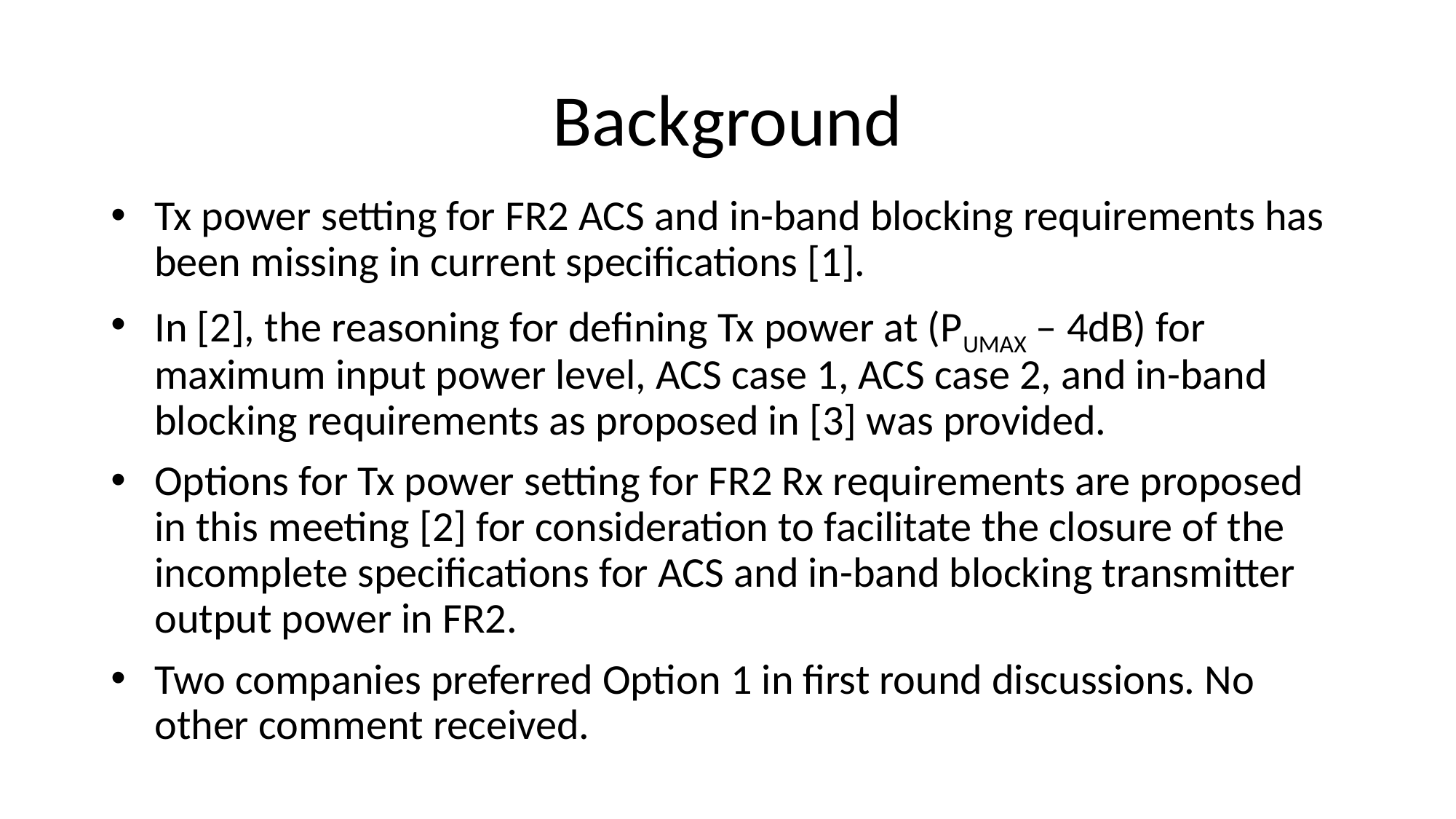

# Background
Tx power setting for FR2 ACS and in-band blocking requirements has been missing in current specifications [1].
In [2], the reasoning for defining Tx power at (PUMAX – 4dB) for maximum input power level, ACS case 1, ACS case 2, and in-band blocking requirements as proposed in [3] was provided.
Options for Tx power setting for FR2 Rx requirements are proposed in this meeting [2] for consideration to facilitate the closure of the incomplete specifications for ACS and in-band blocking transmitter output power in FR2.
Two companies preferred Option 1 in first round discussions. No other comment received.